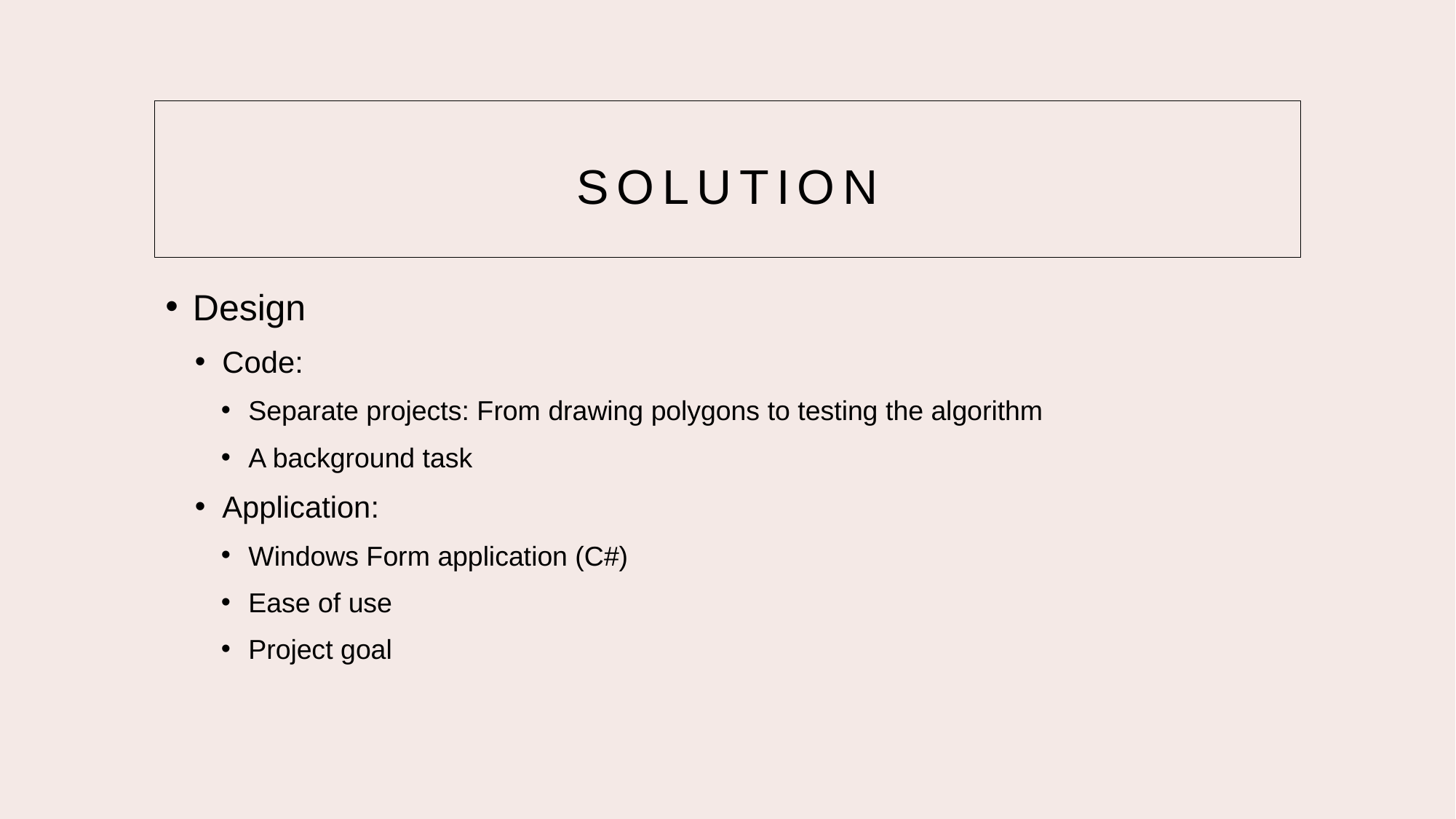

# SOLUTION
Design
Code:
Separate projects: From drawing polygons to testing the algorithm
A background task
Application:
Windows Form application (C#)
Ease of use
Project goal